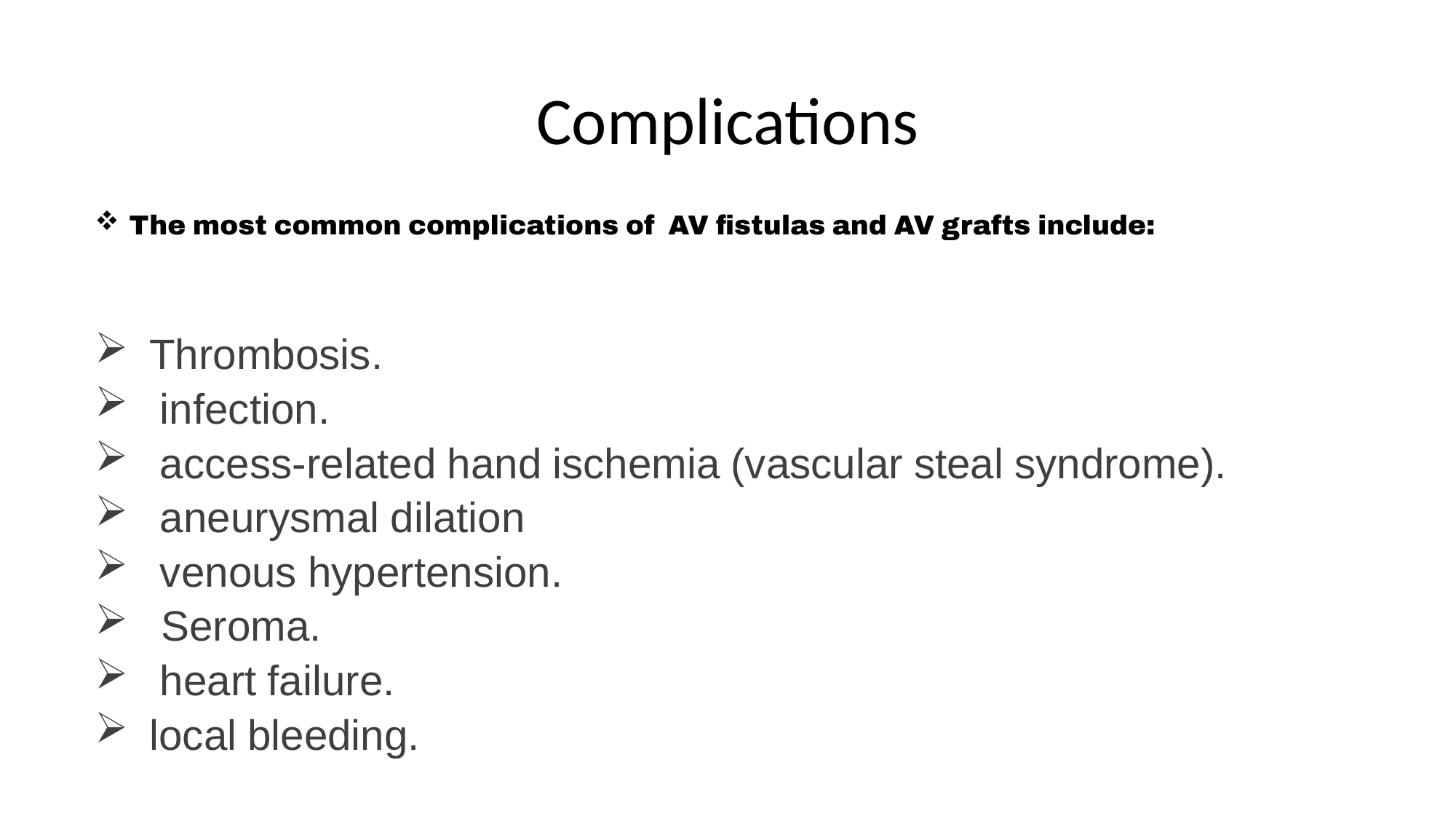

# Complications
The most common complications of  AV fistulas and AV grafts include:

Thrombosis.
 infection.
 access-related hand ischemia (vascular steal syndrome).
 aneurysmal dilation
 venous hypertension.
 Seroma.
 heart failure.
local bleeding.